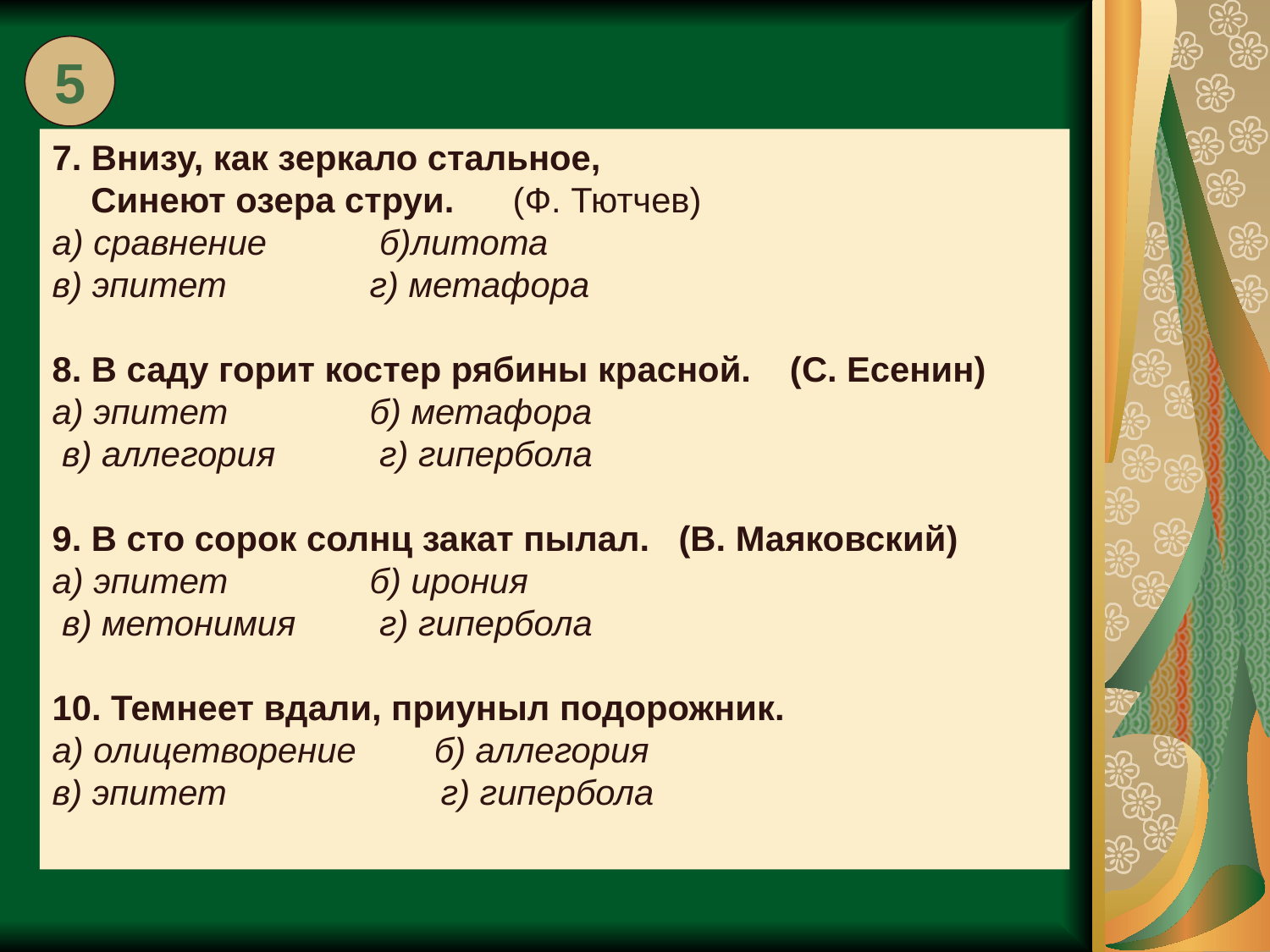

5
7. Внизу, как зеркало стальное,
    Синеют озера струи.      (Ф. Тютчев)
а) сравнение     	 б)литота
в) эпитет 		г) метафора

8. В саду горит костер рябины красной.    (С. Есенин)
а) эпитет            	б) метафора
 в) аллегория       	 г) гипербола

9. В сто сорок солнц закат пылал.   (В. Маяковский)
а) эпитет             	б) ирония
 в) метонимия     	 г) гипербола

10. Темнеет вдали, приуныл подорожник.
а) олицетворение        б) аллегория
в) эпитет                      г) гипербола